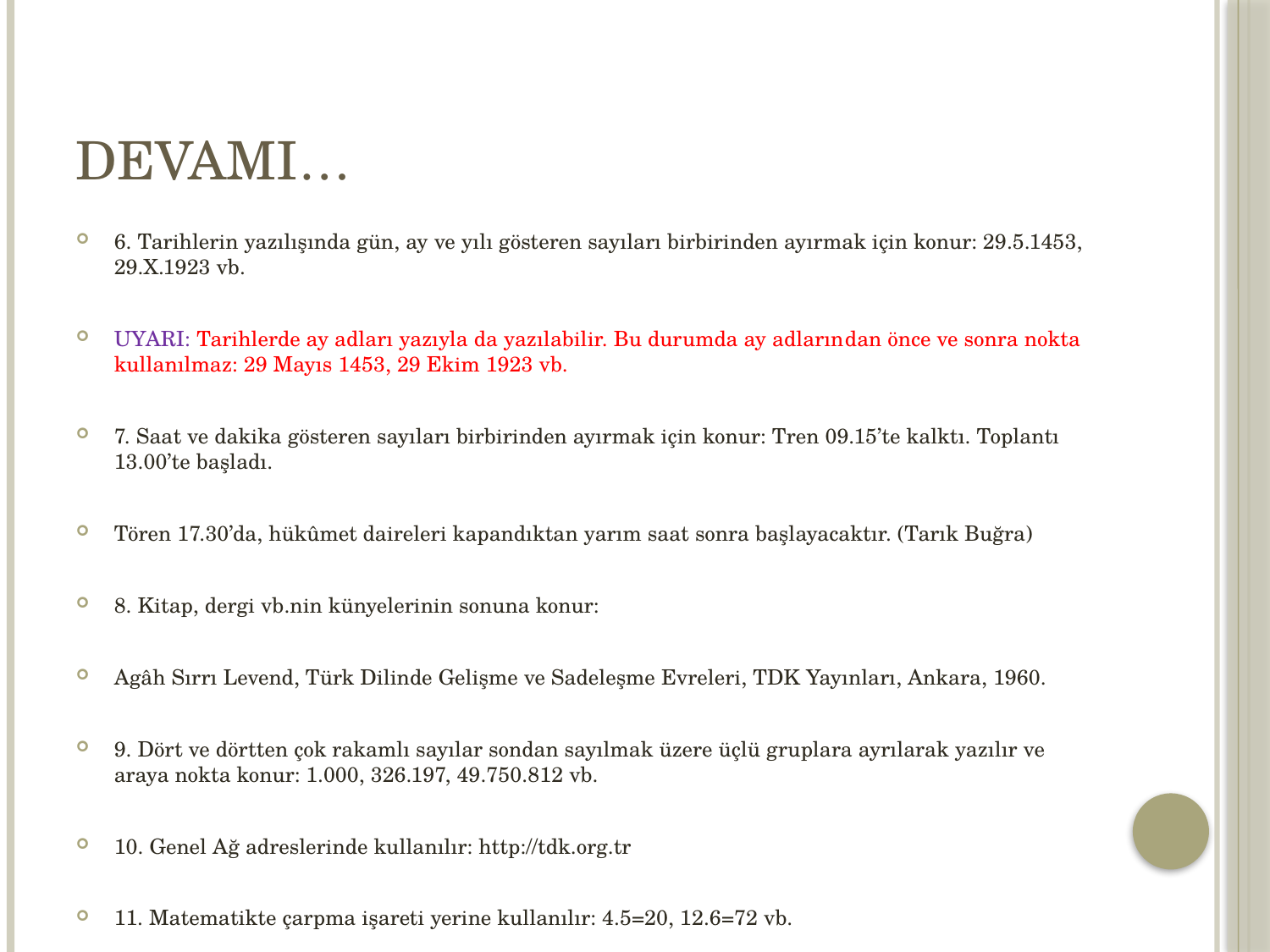

# DEVAMI…
6. Tarihlerin yazılışında gün, ay ve yılı gösteren sayıları birbirinden ayırmak için konur: 29.5.1453, 29.X.1923 vb.

UYARI: Tarihlerde ay adları yazıyla da yazılabilir. Bu durumda ay adların­dan önce ve sonra nokta kullanılmaz: 29 Mayıs 1453, 29 Ekim 1923 vb.

7. Saat ve dakika gösteren sayıları birbirinden ayırmak için konur: Tren 09.15’te kalktı. Toplantı 13.00’te başladı.

Tören 17.30’da, hükûmet daireleri kapandıktan yarım saat sonra başlayacaktır. (Tarık Buğra)

8. Kitap, dergi vb.nin künyelerinin sonuna konur:

Agâh Sırrı Levend, Türk Dilinde Gelişme ve Sadeleşme Evreleri, TDK Yayınları, Ankara, 1960.

9. Dört ve dörtten çok rakamlı sayılar sondan sayılmak üzere üçlü gruplara ayrılarak yazılır ve araya nokta konur: 1.000, 326.197, 49.750.812 vb.

10. Genel Ağ adreslerinde kullanılır: http://tdk.org.tr

11. Matematikte çarpma işareti yerine kullanılır: 4.5=20, 12.6=72 vb.